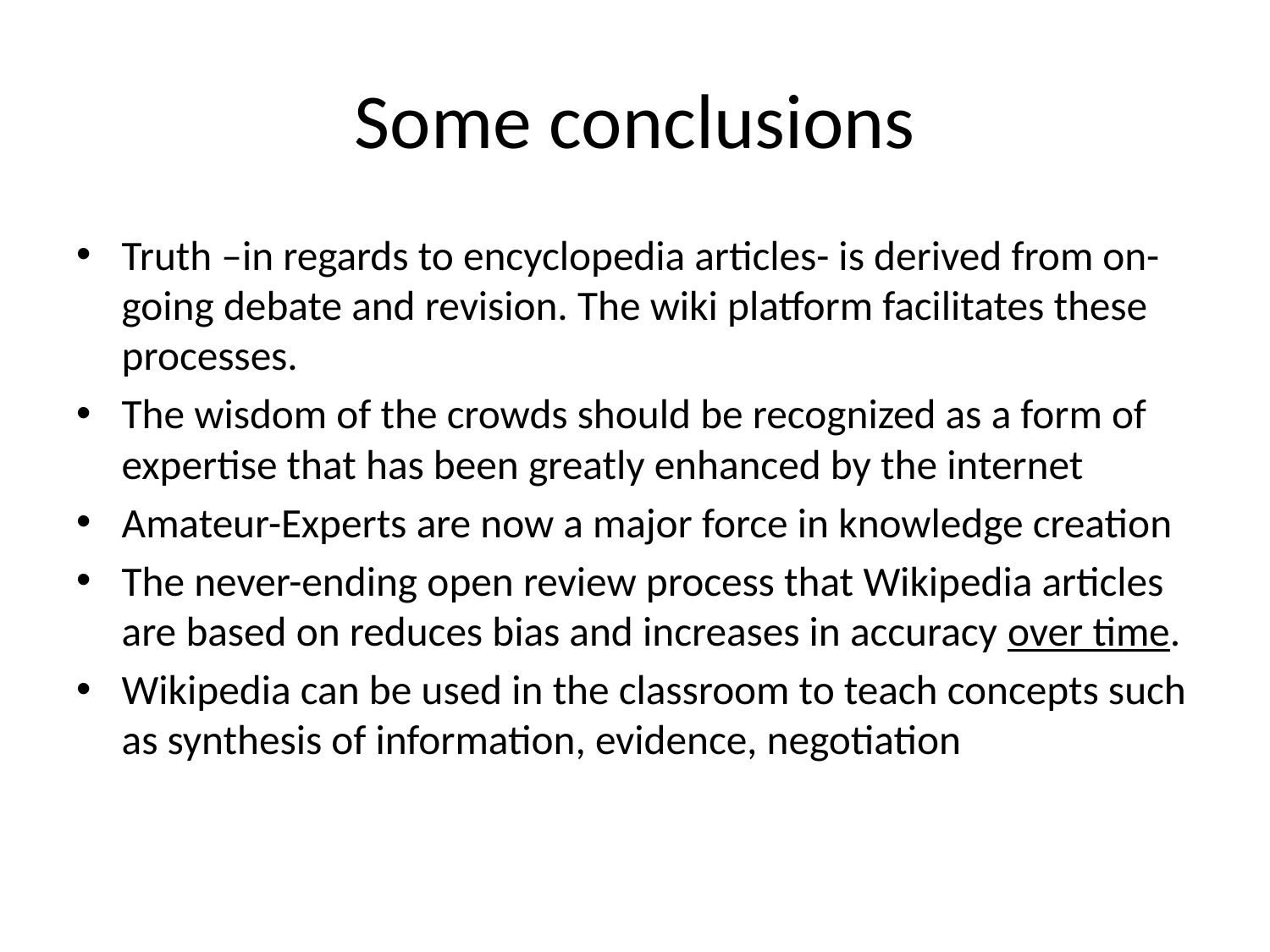

# Some conclusions
Truth –in regards to encyclopedia articles- is derived from on-going debate and revision. The wiki platform facilitates these processes.
The wisdom of the crowds should be recognized as a form of expertise that has been greatly enhanced by the internet
Amateur-Experts are now a major force in knowledge creation
The never-ending open review process that Wikipedia articles are based on reduces bias and increases in accuracy over time.
Wikipedia can be used in the classroom to teach concepts such as synthesis of information, evidence, negotiation